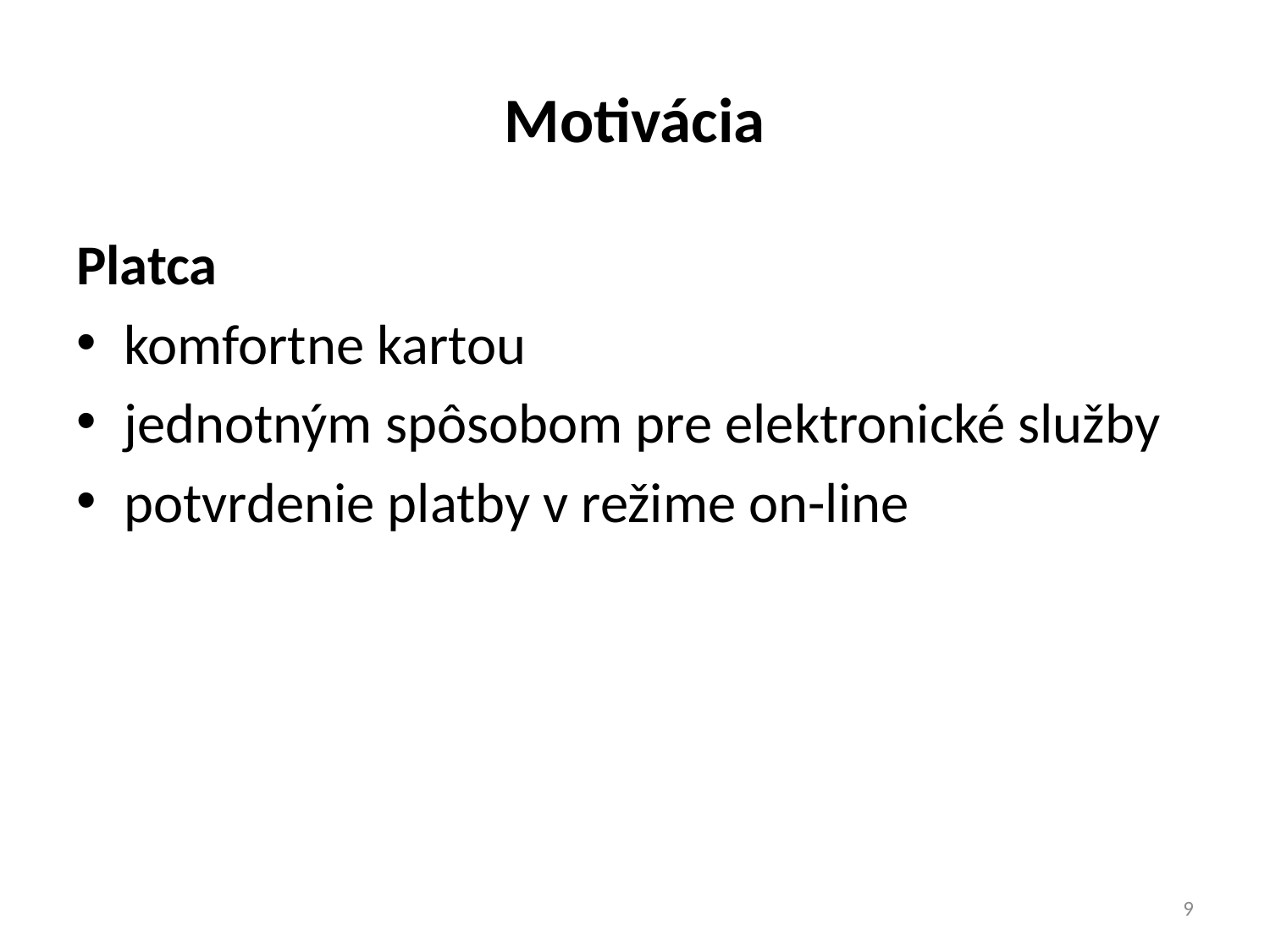

# Motivácia
Platca
komfortne kartou
jednotným spôsobom pre elektronické služby
potvrdenie platby v režime on-line

9